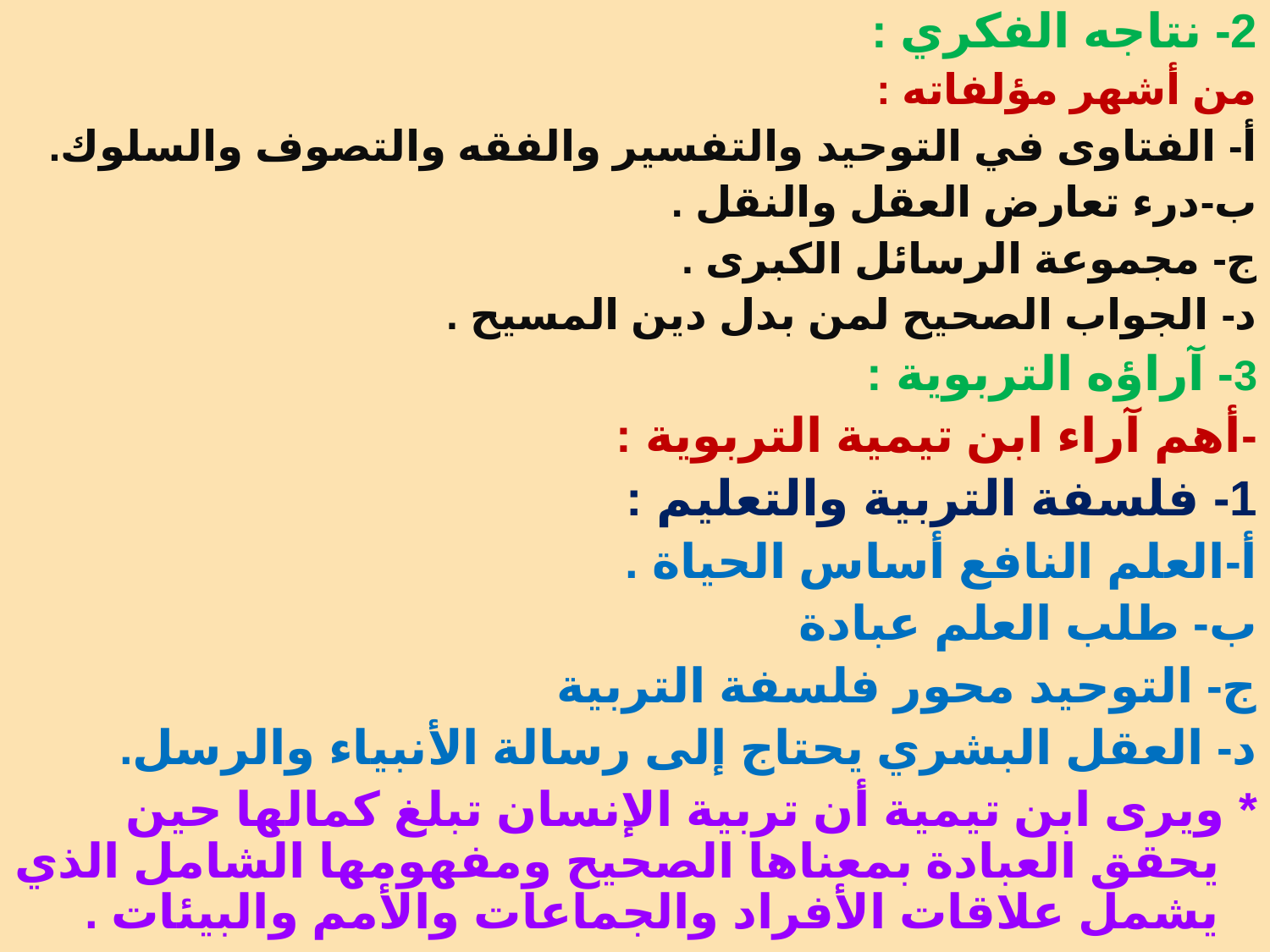

2- نتاجه الفكري :
من أشهر مؤلفاته :
أ- الفتاوى في التوحيد والتفسير والفقه والتصوف والسلوك.
ب-درء تعارض العقل والنقل .
ج- مجموعة الرسائل الكبرى .
د- الجواب الصحيح لمن بدل دين المسيح .
3- آراؤه التربوية :
-أهم آراء ابن تيمية التربوية :
1- فلسفة التربية والتعليم :
أ-العلم النافع أساس الحياة .
ب- طلب العلم عبادة
ج- التوحيد محور فلسفة التربية
د- العقل البشري يحتاج إلى رسالة الأنبياء والرسل.
* ويرى ابن تيمية أن تربية الإنسان تبلغ كمالها حين يحقق العبادة بمعناها الصحيح ومفهومها الشامل الذي يشمل علاقات الأفراد والجماعات والأمم والبيئات .